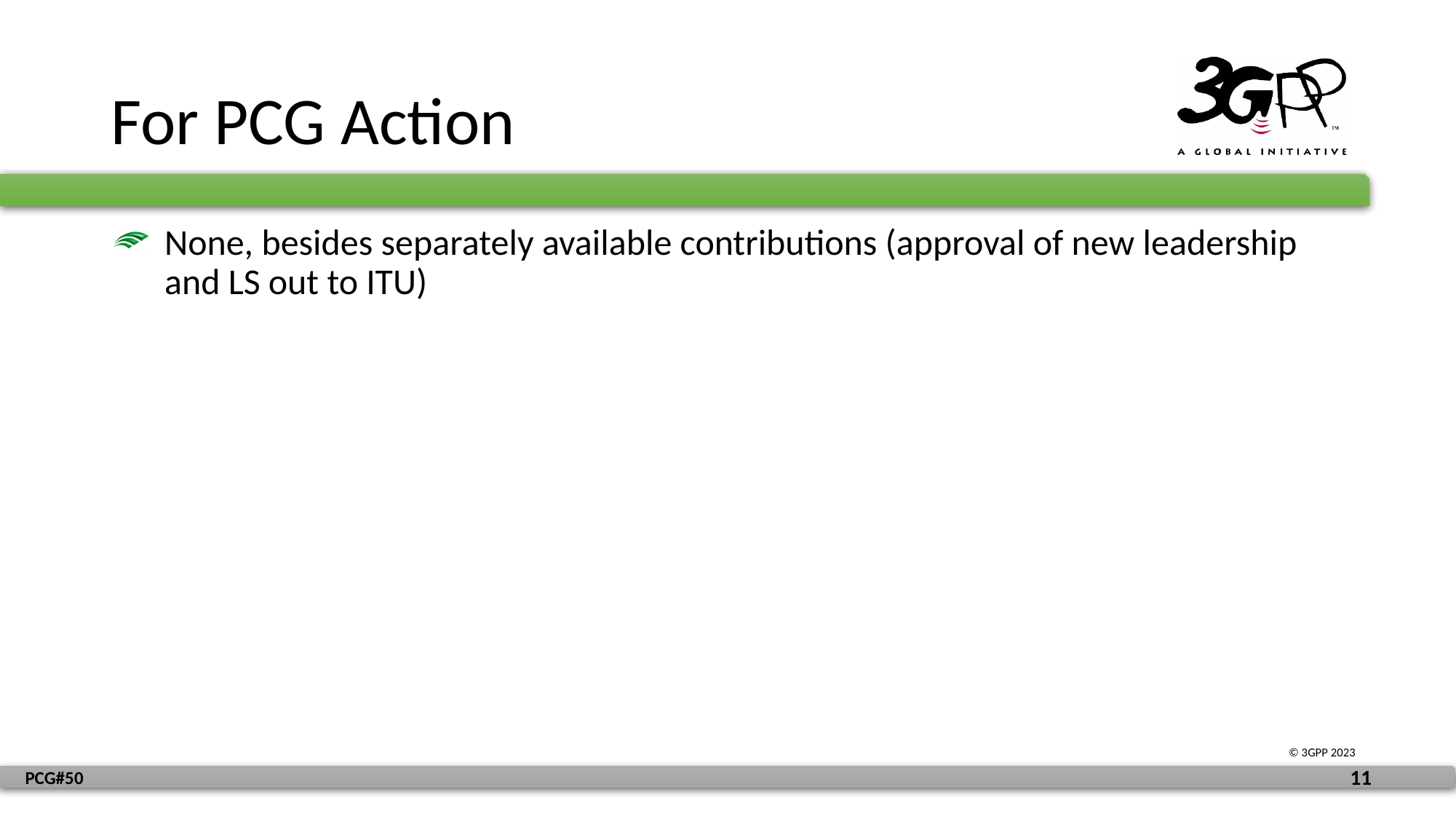

# For PCG Action
None, besides separately available contributions (approval of new leadership and LS out to ITU)